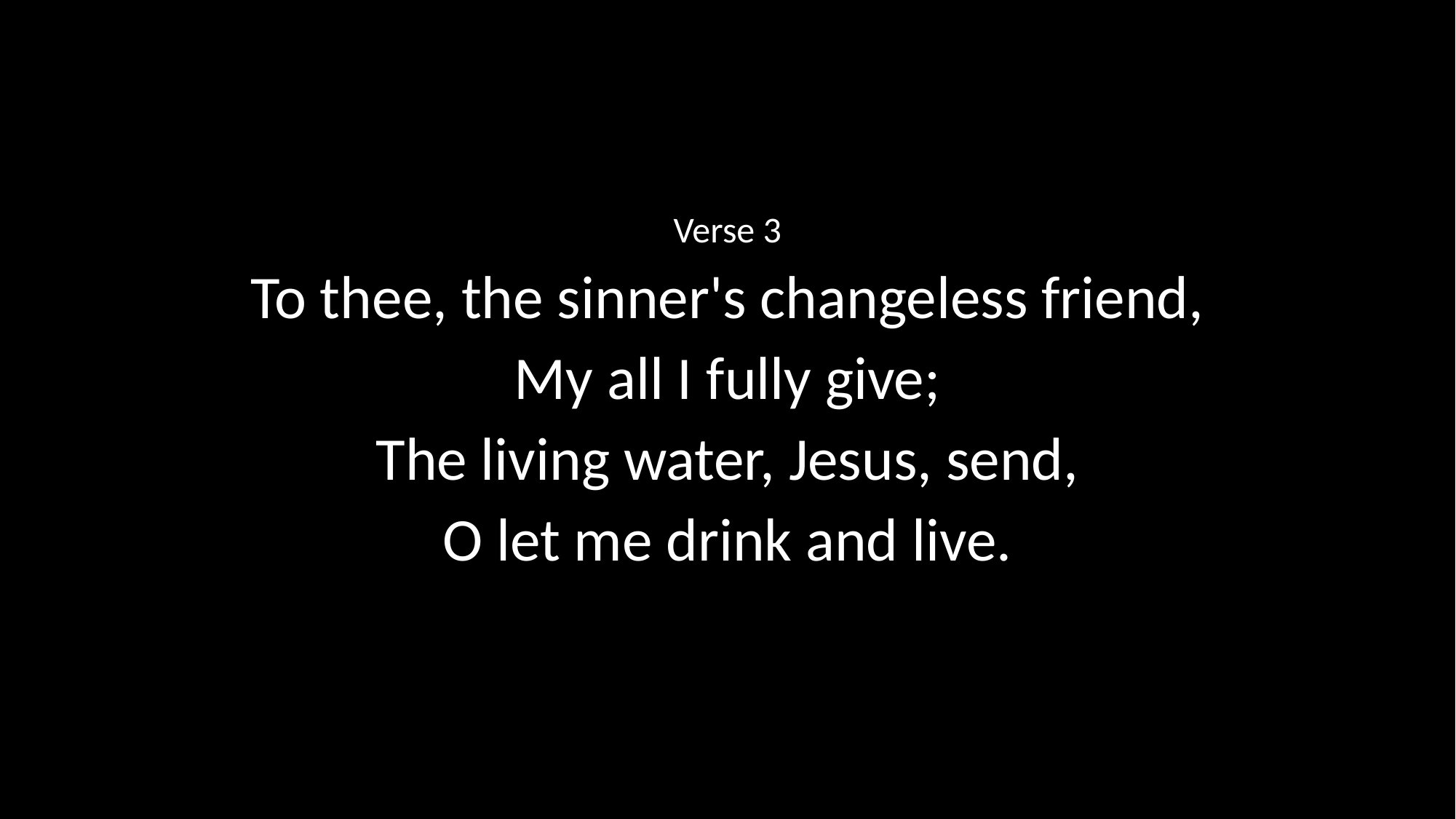

Verse 3
To thee, the sinner's changeless friend,
My all I fully give;
The living water, Jesus, send,
O let me drink and live.